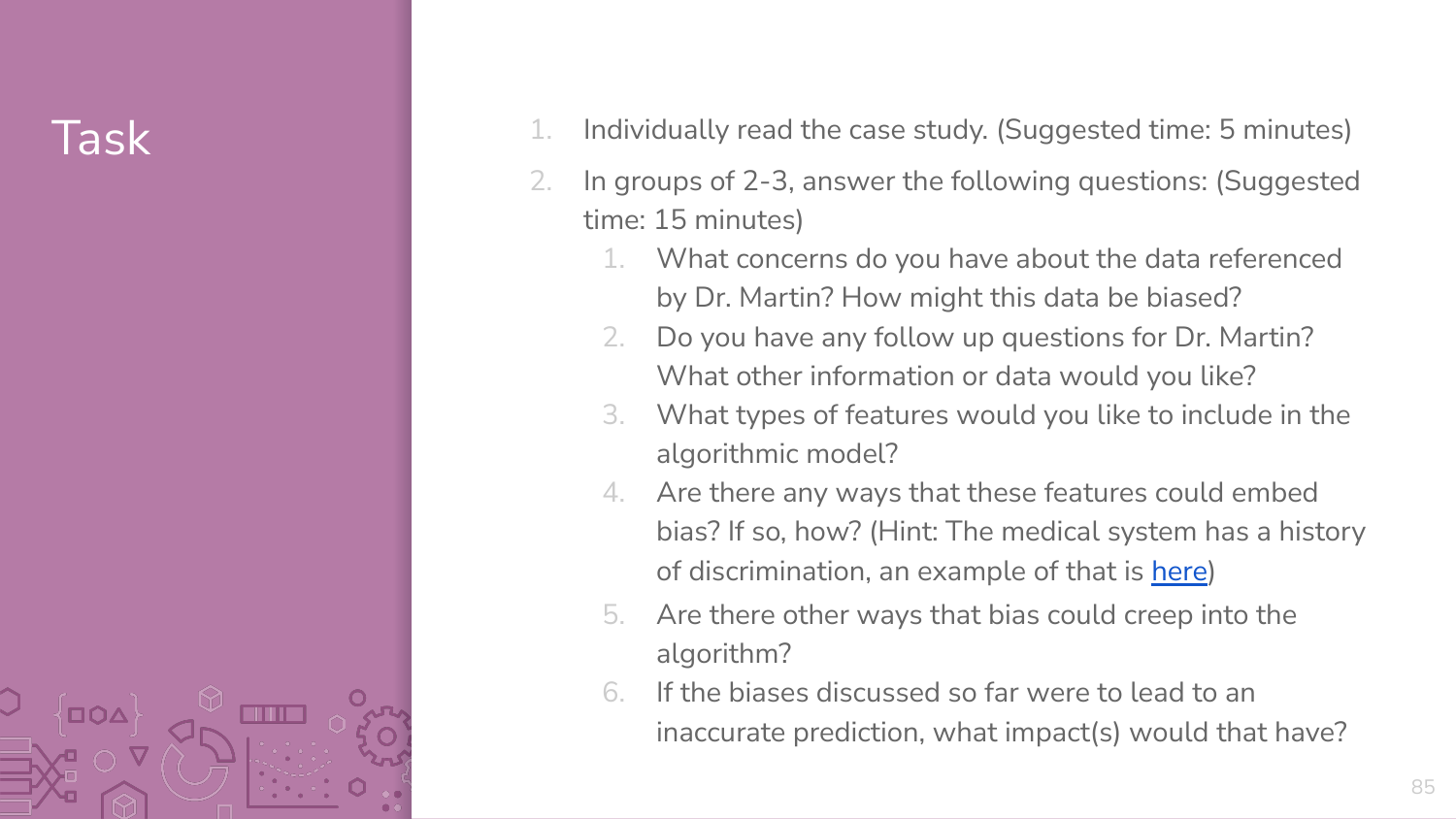

# Task
Individually read the case study. (Suggested time: 5 minutes)
In groups of 2-3, answer the following questions: (Suggested time: 15 minutes)
What concerns do you have about the data referenced by Dr. Martin? How might this data be biased?
Do you have any follow up questions for Dr. Martin? What other information or data would you like?
What types of features would you like to include in the algorithmic model?
Are there any ways that these features could embed bias? If so, how? (Hint: The medical system has a history of discrimination, an example of that is here)
Are there other ways that bias could creep into the algorithm?
If the biases discussed so far were to lead to an inaccurate prediction, what impact(s) would that have?
85